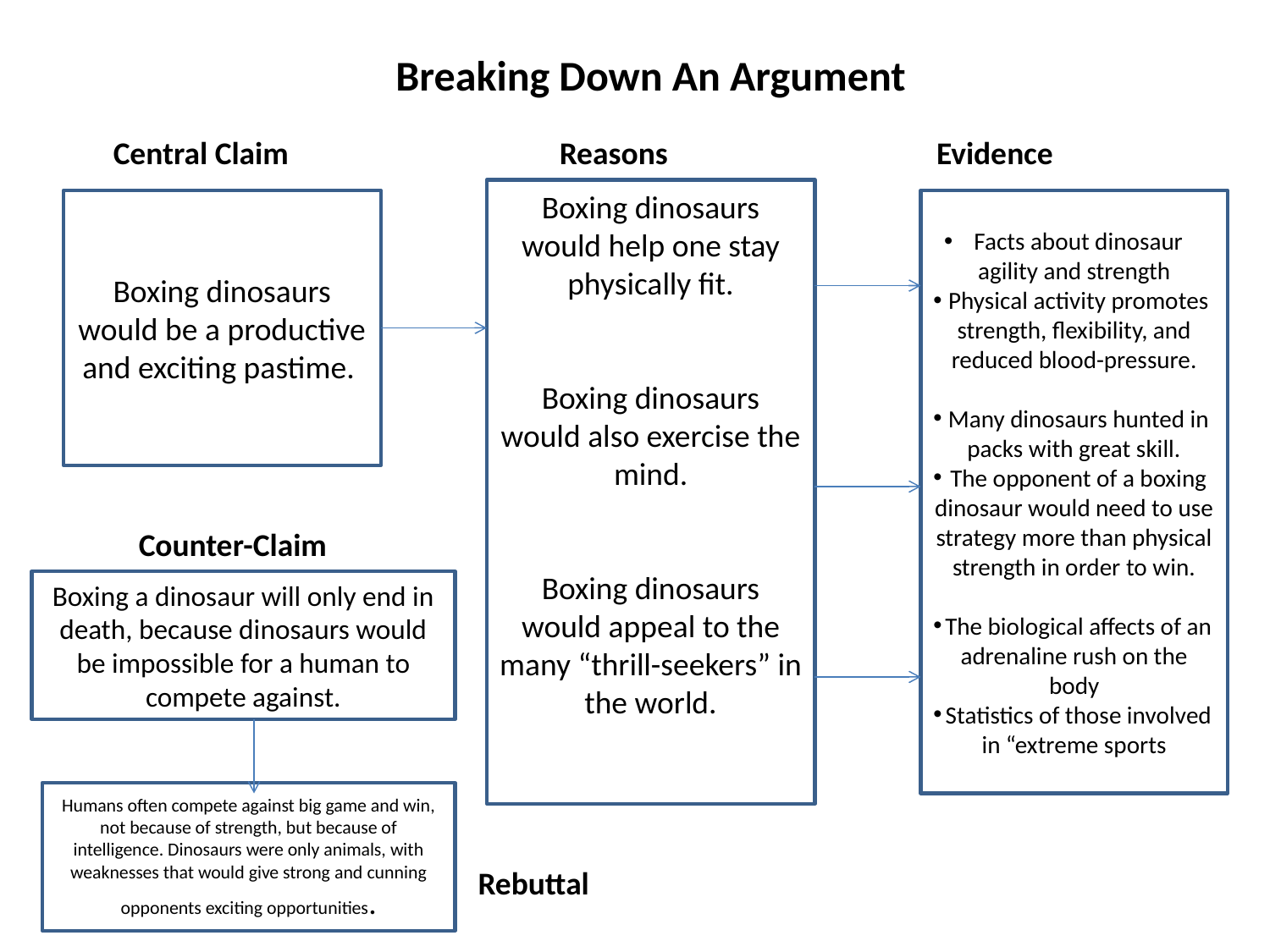

# Breaking Down An Argument
Central Claim
Reasons
Evidence
Boxing dinosaurs would help one stay physically fit.

Boxing dinosaurs would also exercise the mind.

Boxing dinosaurs would appeal to the many “thrill-seekers” in the world.

Boxing dinosaurs would be a productive and exciting pastime.
Facts about dinosaur agility and strength
Physical activity promotes strength, flexibility, and reduced blood-pressure.

Many dinosaurs hunted in packs with great skill.
The opponent of a boxing dinosaur would need to use strategy more than physical strength in order to win.

The biological affects of an adrenaline rush on the body
Statistics of those involved in “extreme sports
Counter-Claim
Boxing a dinosaur will only end in death, because dinosaurs would be impossible for a human to compete against.
Humans often compete against big game and win, not because of strength, but because of intelligence. Dinosaurs were only animals, with weaknesses that would give strong and cunning opponents exciting opportunities.
Rebuttal